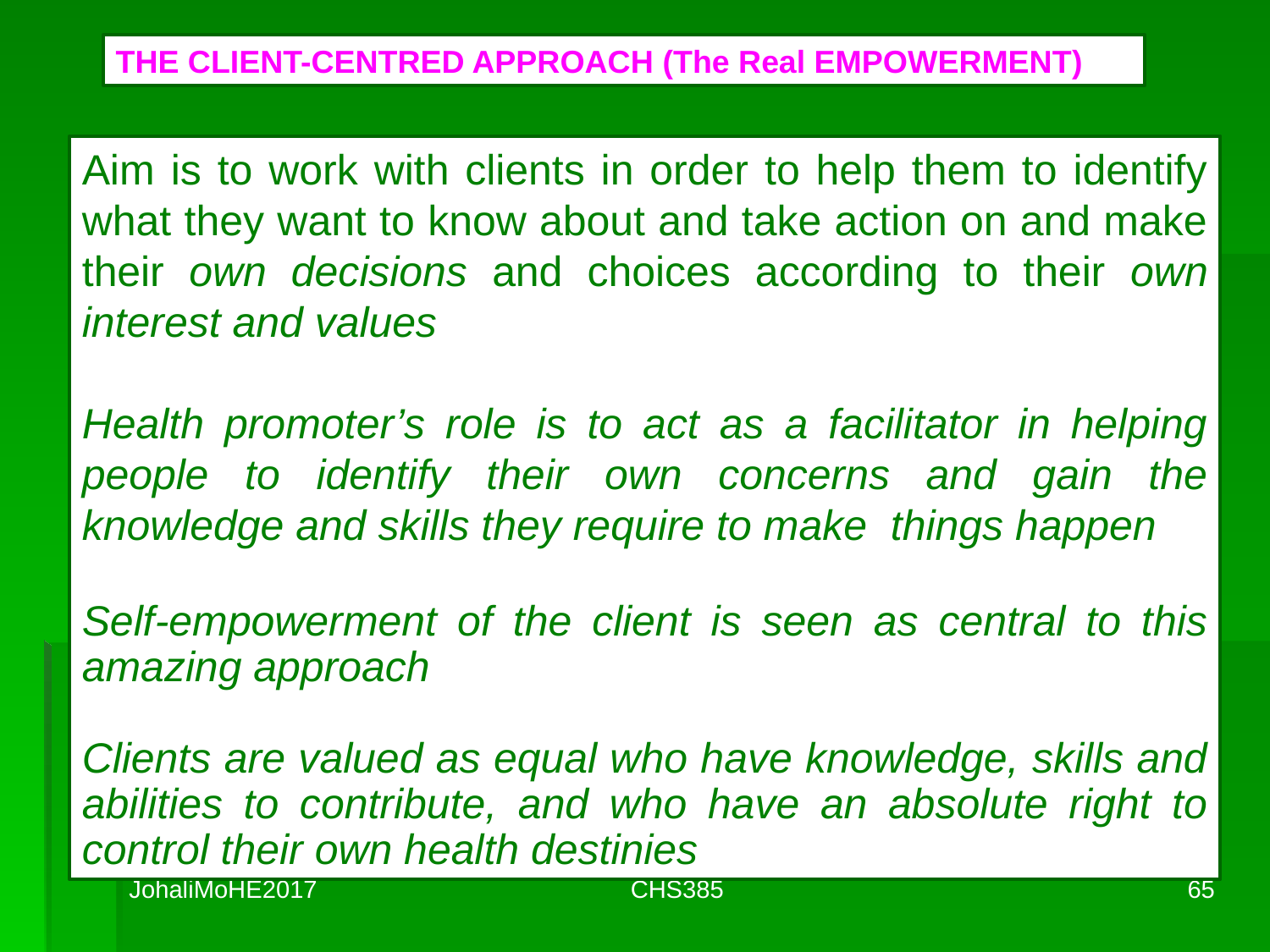

THE CLIENT-CENTRED APPROACH (The Real EMPOWERMENT)
Aim is to work with clients in order to help them to identify what they want to know about and take action on and make their own decisions and choices according to their own interest and values

Health promoter’s role is to act as a facilitator in helping people to identify their own concerns and gain the knowledge and skills they require to make  things happen

Self-empowerment of the client is seen as central to this amazing approach

Clients are valued as equal who have knowledge, skills and abilities to contribute, and who have an absolute right to control their own health destinies
JohaliMoHE2017
CHS385
65